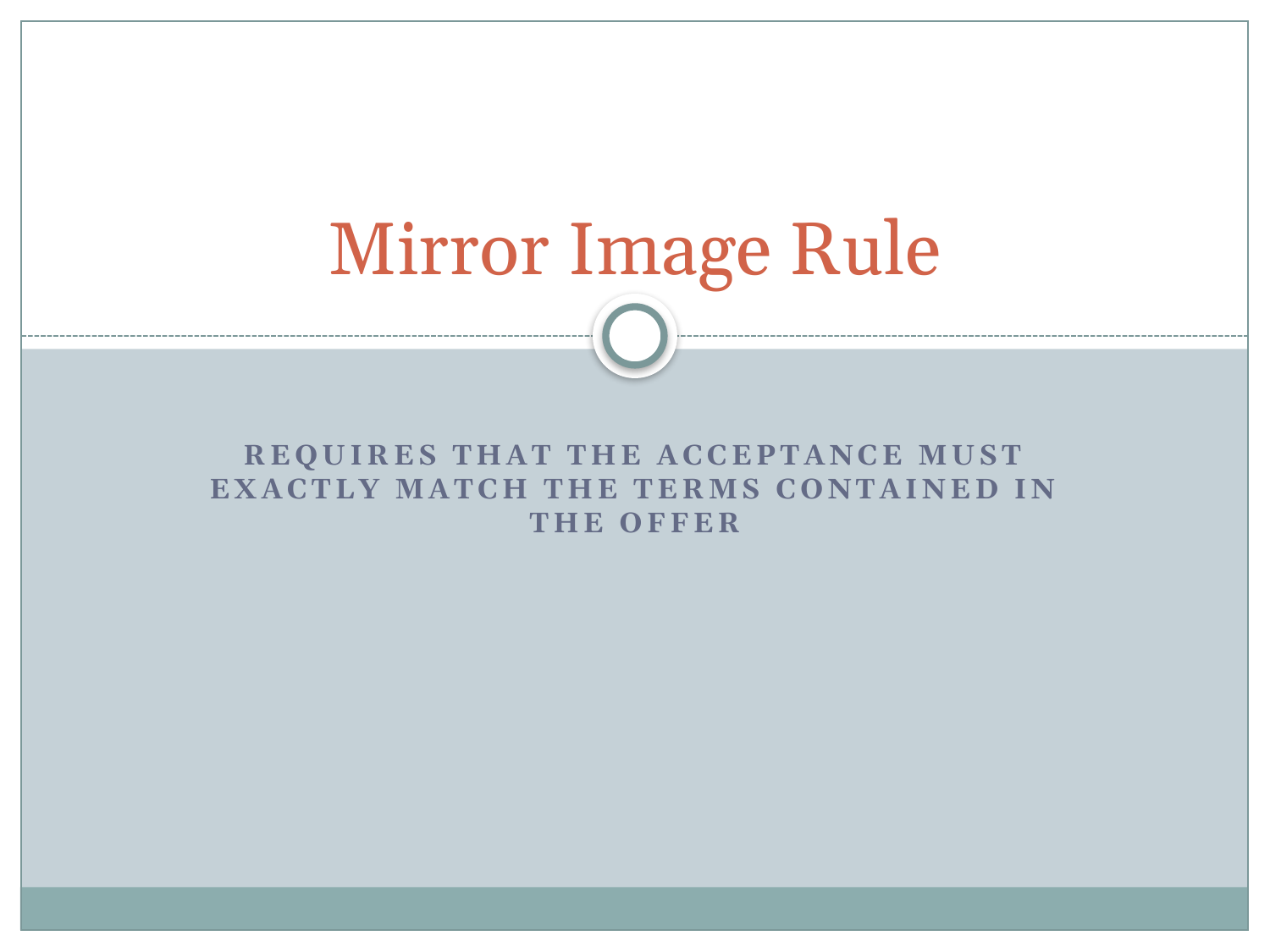

# Mirror Image Rule

Requires that the acceptance must exactly match the terms contained in the offer